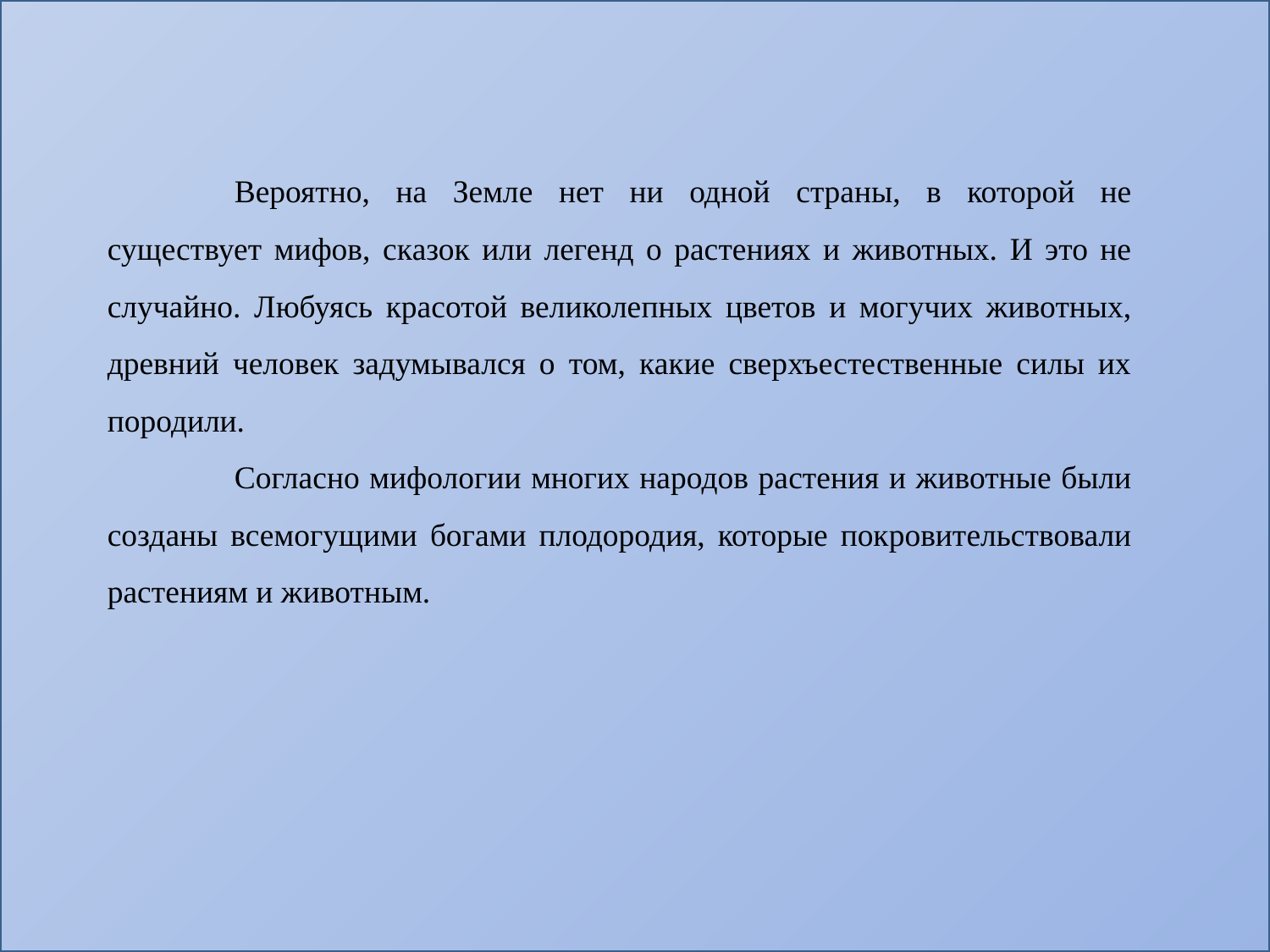

Вероятно, на Земле нет ни одной страны, в которой не существует мифов, сказок или легенд о растениях и животных. И это не случайно. Любуясь красотой великолепных цветов и могучих животных, древний человек задумывался о том, какие сверхъестественные силы их породили.
	Согласно мифологии многих народов растения и животные были созданы всемогущими богами плодородия, которые покровительствовали растениям и животным.